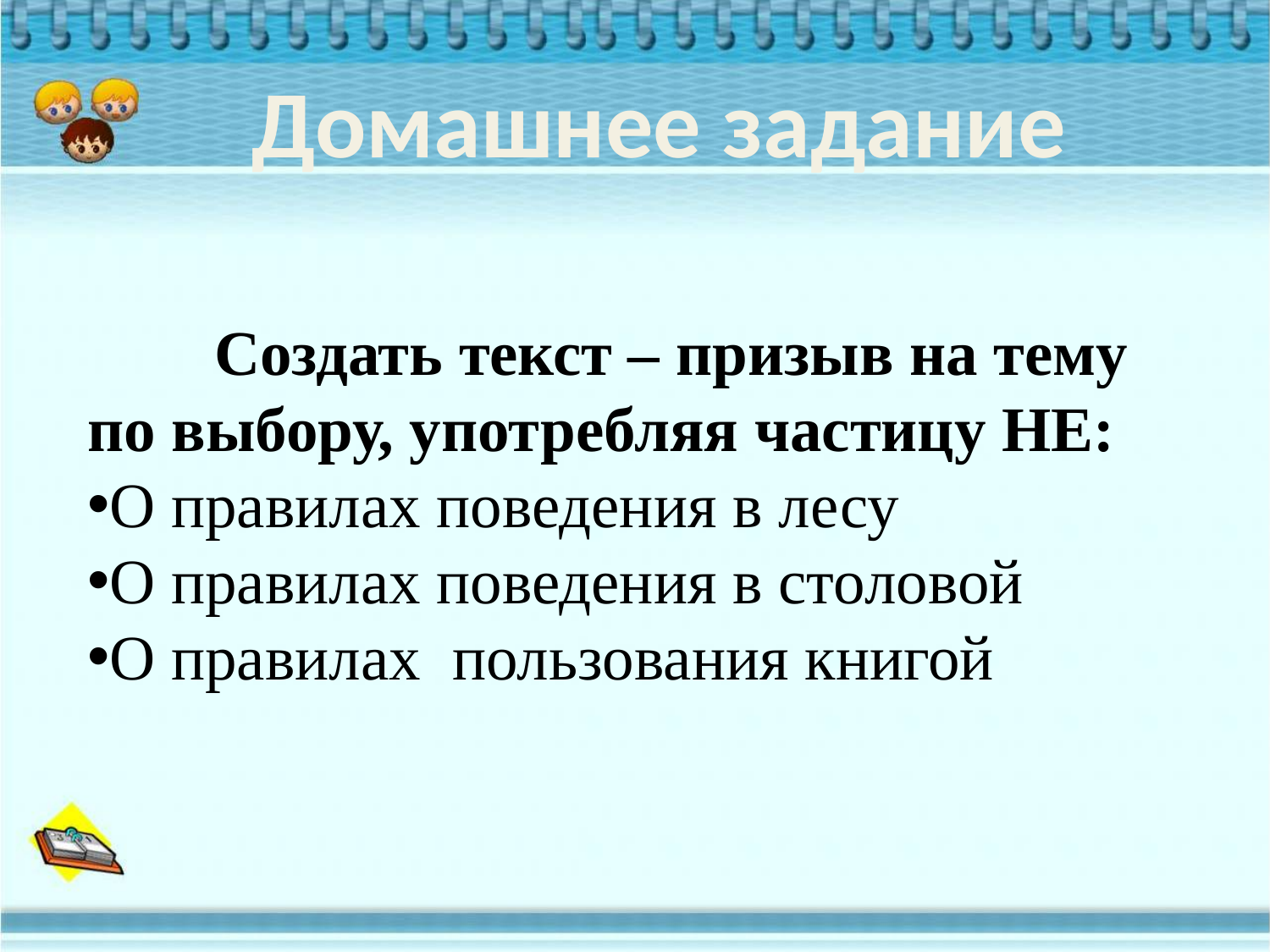

Домашнее задание
	Создать текст – призыв на тему по выбору, употребляя частицу НЕ:
О правилах поведения в лесу
О правилах поведения в столовой
О правилах  пользования книгой